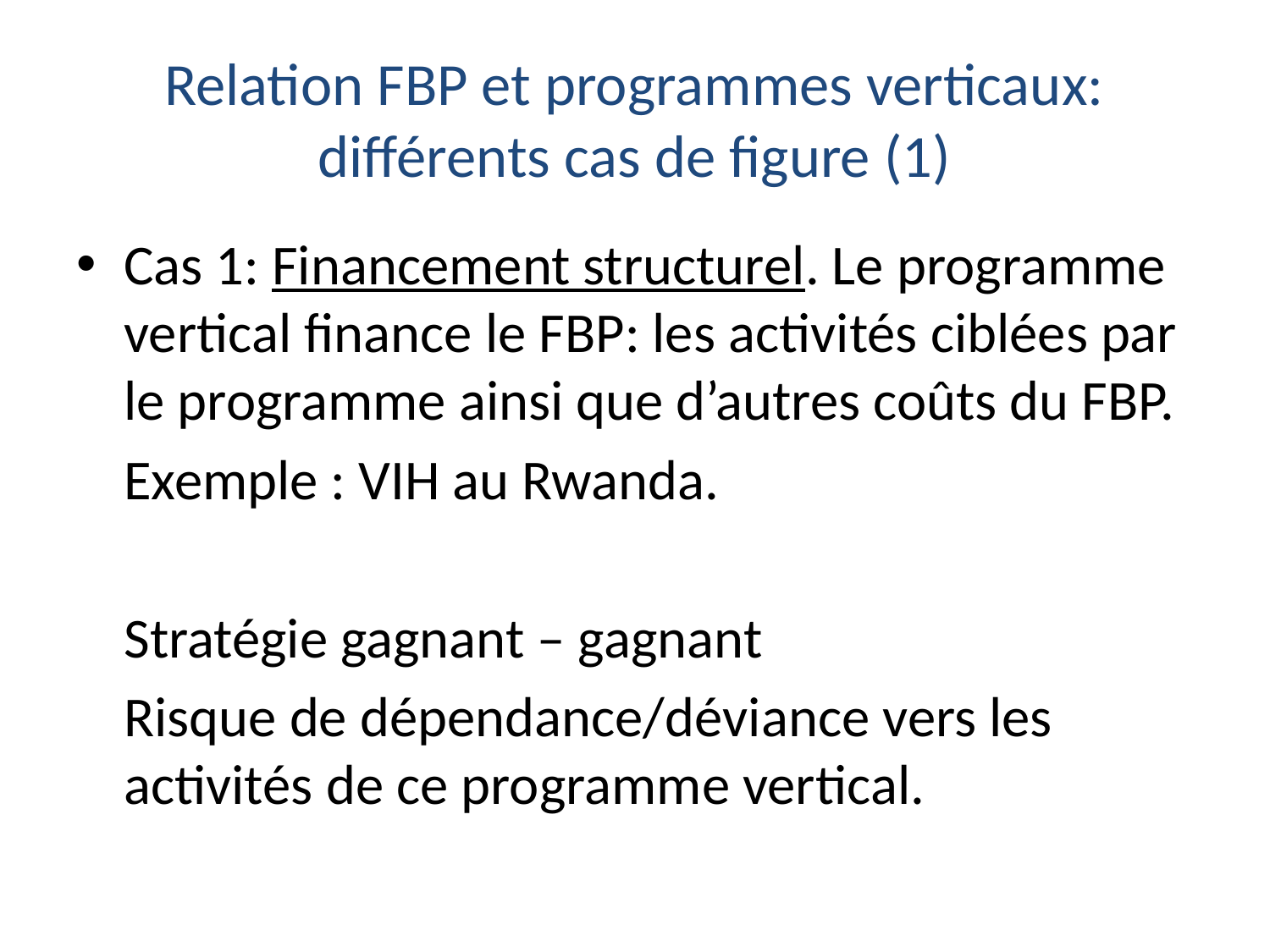

# Relation FBP et programmes verticaux: différents cas de figure (1)
Cas 1: Financement structurel. Le programme vertical finance le FBP: les activités ciblées par le programme ainsi que d’autres coûts du FBP.
	Exemple : VIH au Rwanda.

	Stratégie gagnant – gagnant
	Risque de dépendance/déviance vers les activités de ce programme vertical.